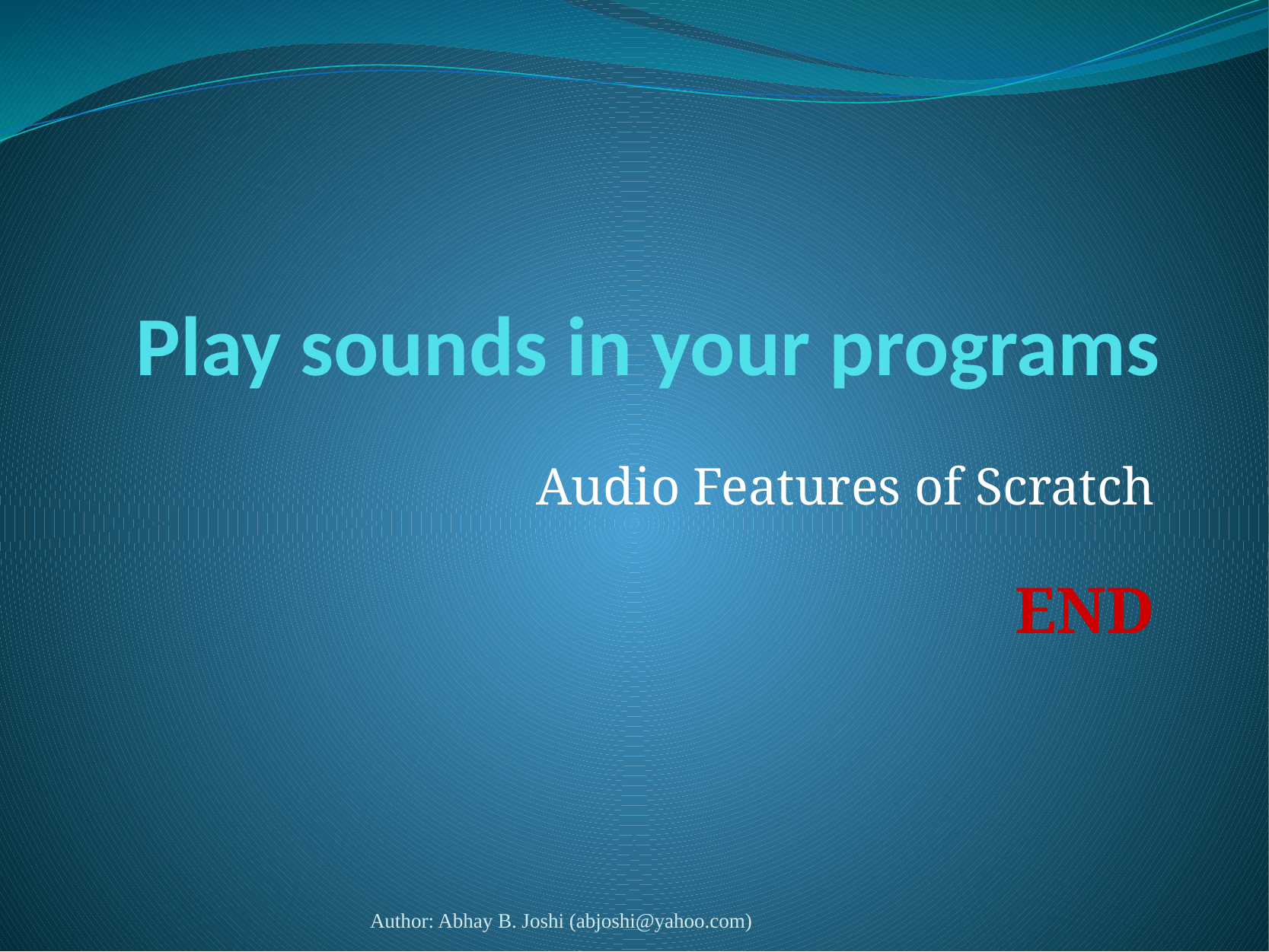

# Play sounds in your programs
Audio Features of Scratch

END
Author: Abhay B. Joshi (abjoshi@yahoo.com)